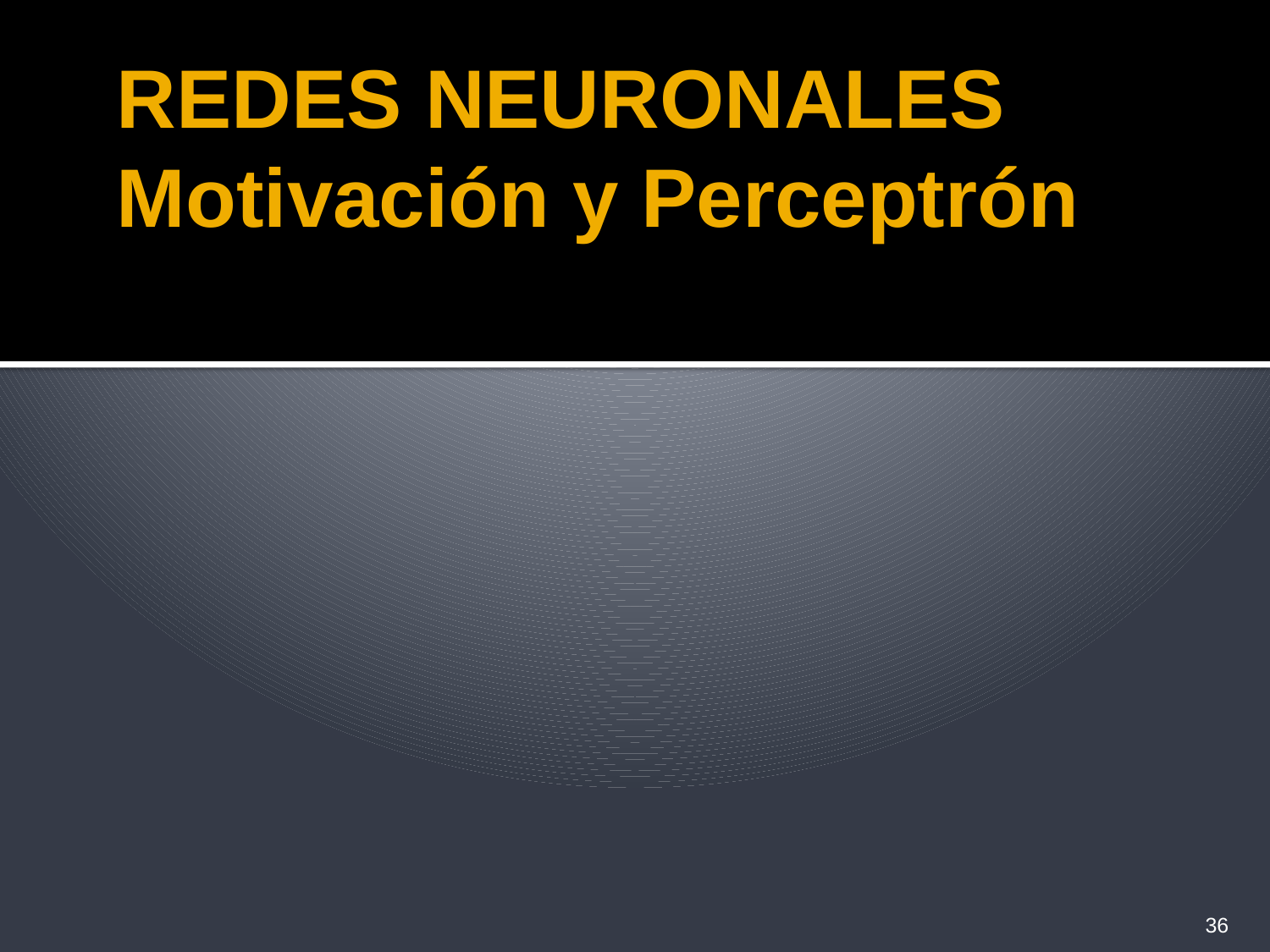

# REDES NEURONALES Motivación y Perceptrón

36